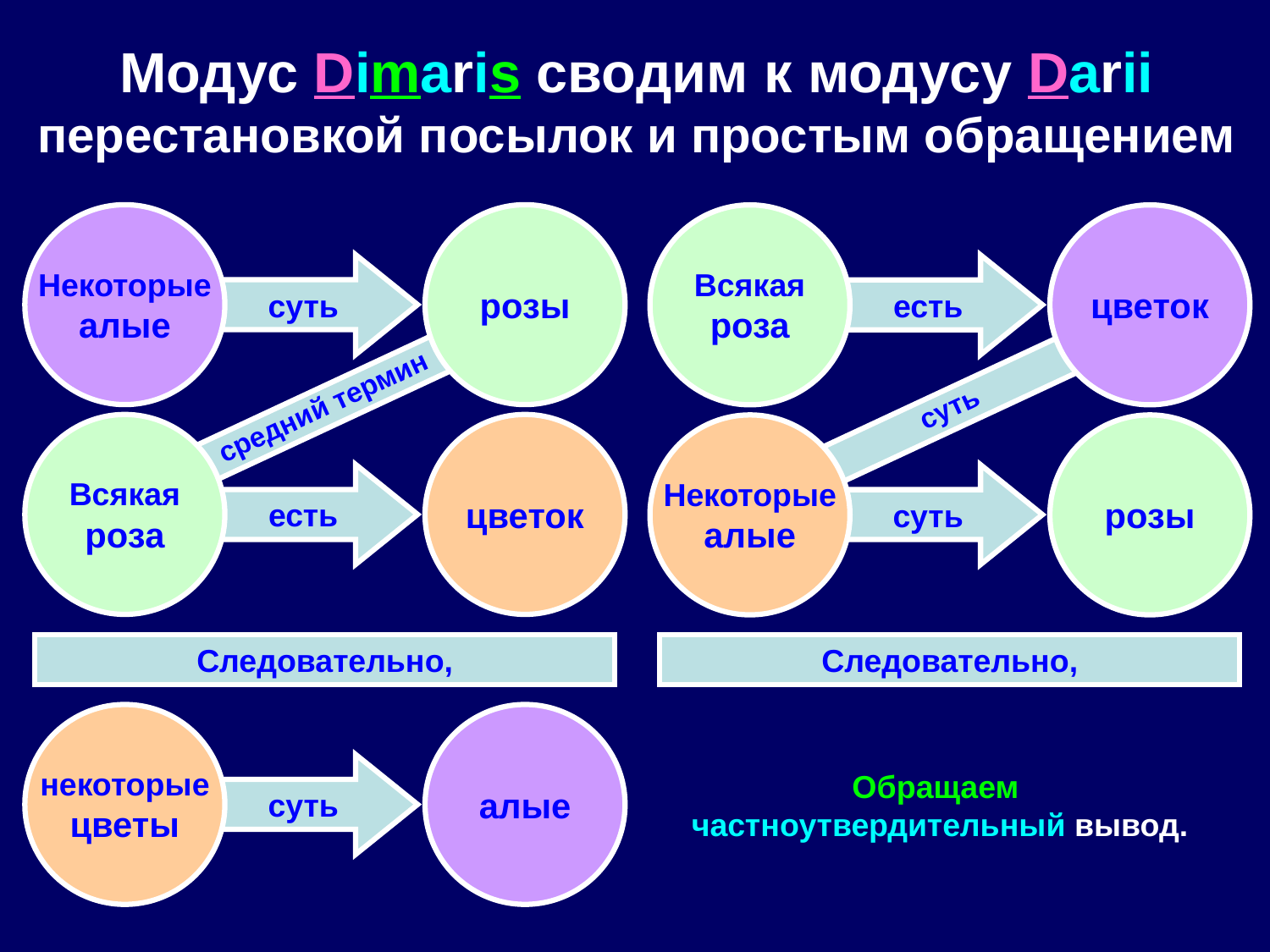

Модус Dimaris сводим к модусу Darii
перестановкой посылок и простым обращением
Некоторые
алые
розы
Всякая
роза
цветок
суть
есть
 средний термин
суть
Всякая
роза
цветок
Некоторые
алые
розы
есть
суть
Следовательно,
Следовательно,
некоторые
цветы
алые
Обращаем
частноутвердительный вывод.
суть